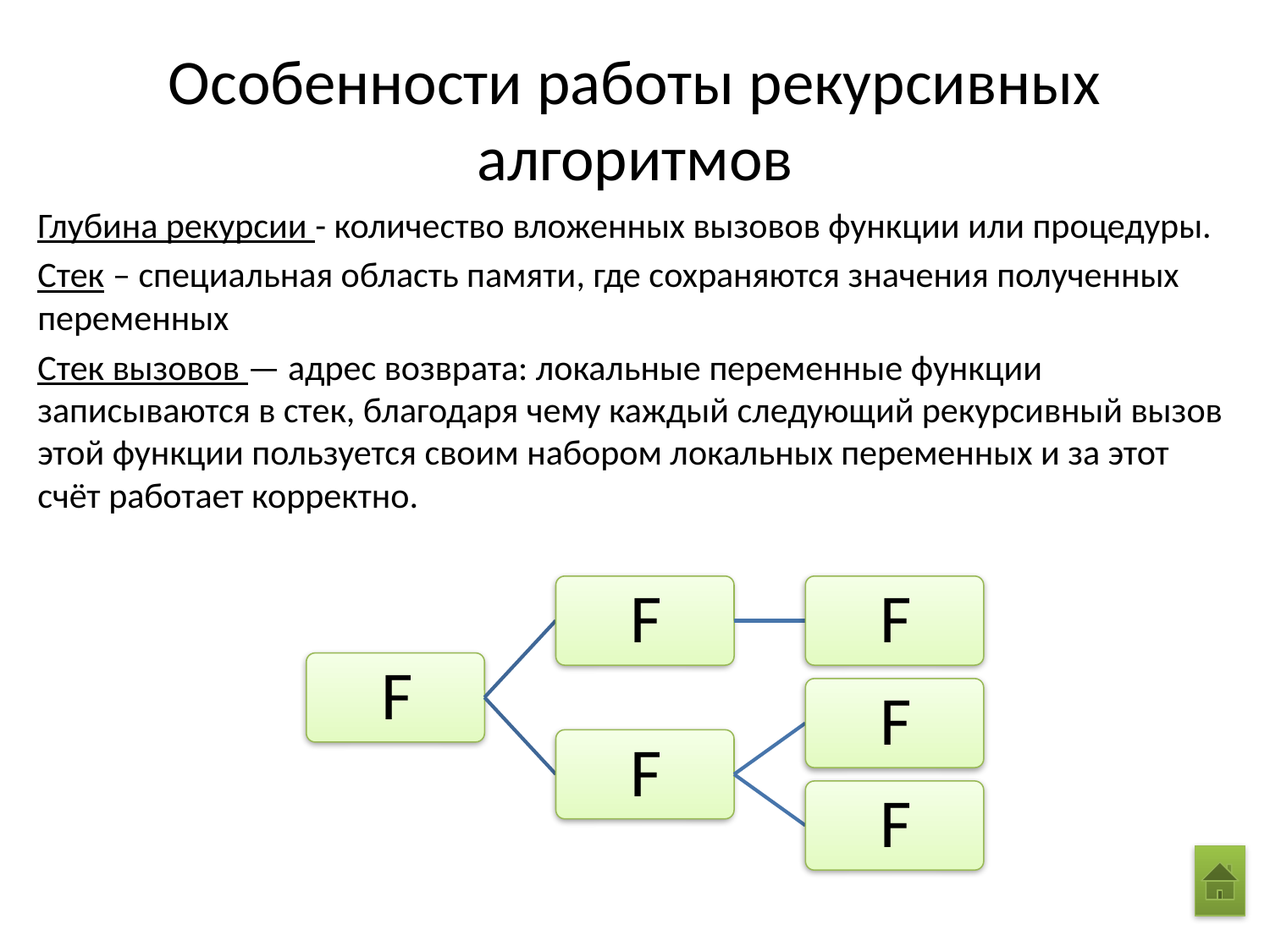

# Особенности работы рекурсивных алгоритмов
Глубина рекурсии - количество вложенных вызовов функции или процедуры.
Стек – специальная область памяти, где сохраняются значения полученных переменных
Стек вызовов — адрес возврата: локальные переменные функции записываются в стек, благодаря чему каждый следующий рекурсивный вызов этой функции пользуется своим набором локальных переменных и за этот счёт работает корректно.
F

F

F

F

F

F